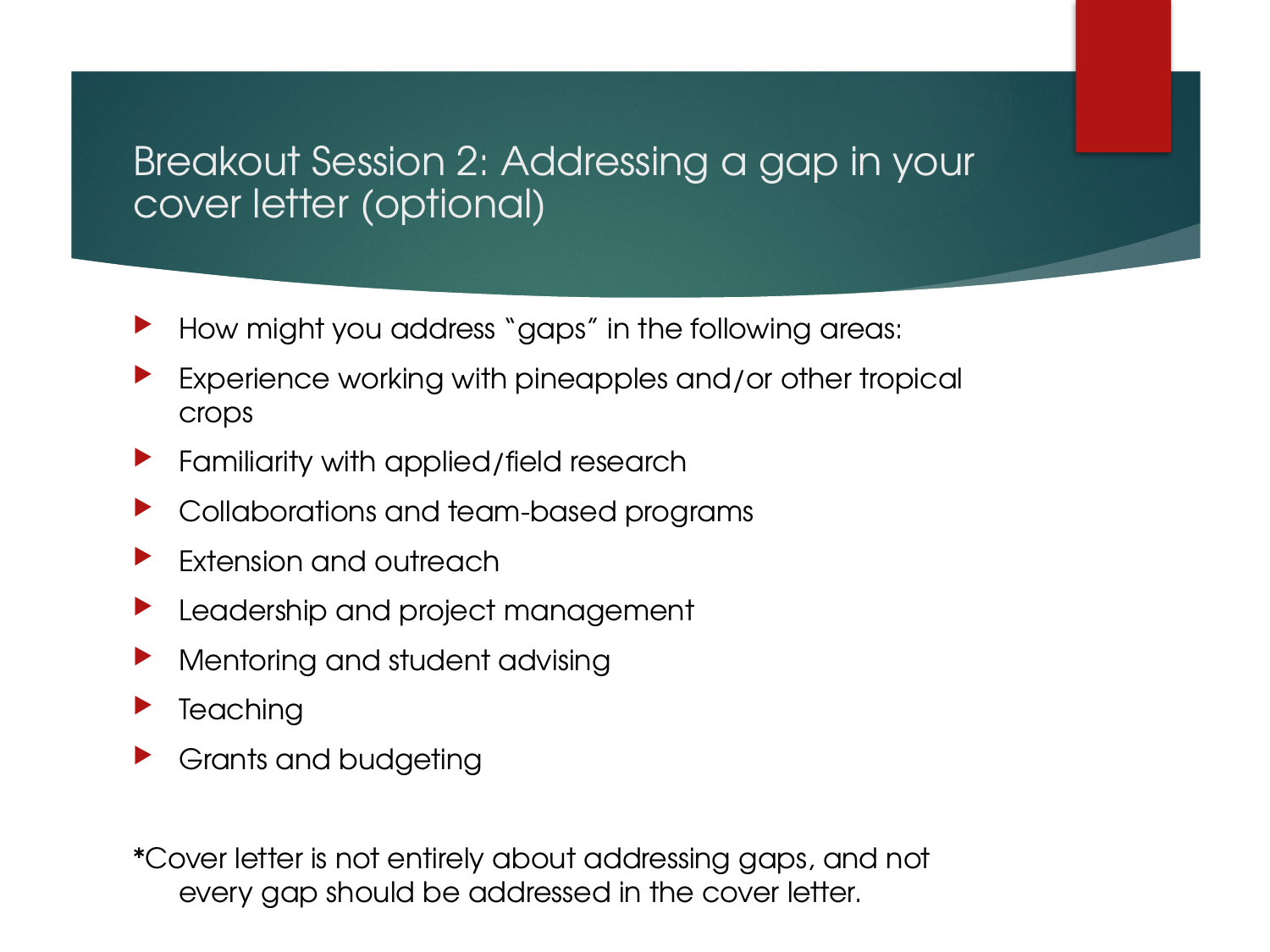

# Breakout Session 2: Addressing a gap in your cover letter (optional)
How might you address “gaps” in the following areas:
Experience working with pineapples and/or other tropical crops
Familiarity with applied/field research
Collaborations and team-based programs
Extension and outreach
Leadership and project management
Mentoring and student advising
Teaching
Grants and budgeting

*Cover letter is not entirely about addressing gaps, and not every gap should be addressed in the cover letter.